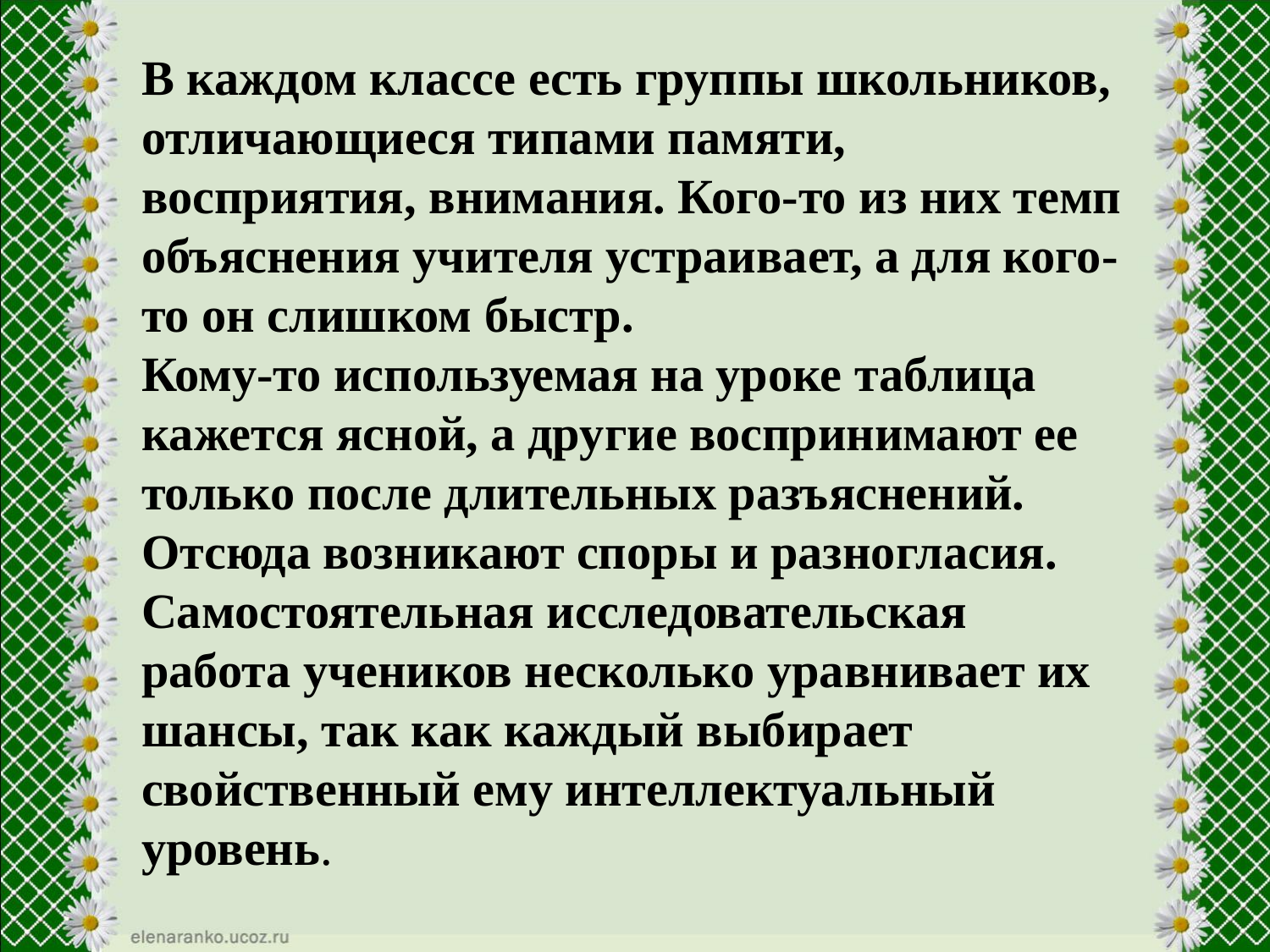

В каждом классе есть группы школьников, отличающиеся типами памяти, восприятия, внимания. Кого-то из них темп объяснения учителя устраивает, а для кого-то он слишком быстр.
Кому-то используемая на уроке таблица кажется ясной, а другие воспринимают ее только после длительных разъяснений. Отсюда возникают споры и разногласия. Самостоятельная исследовательская работа учеников несколько уравнивает их шансы, так как каждый выбирает свойственный ему интеллектуальный  уровень.